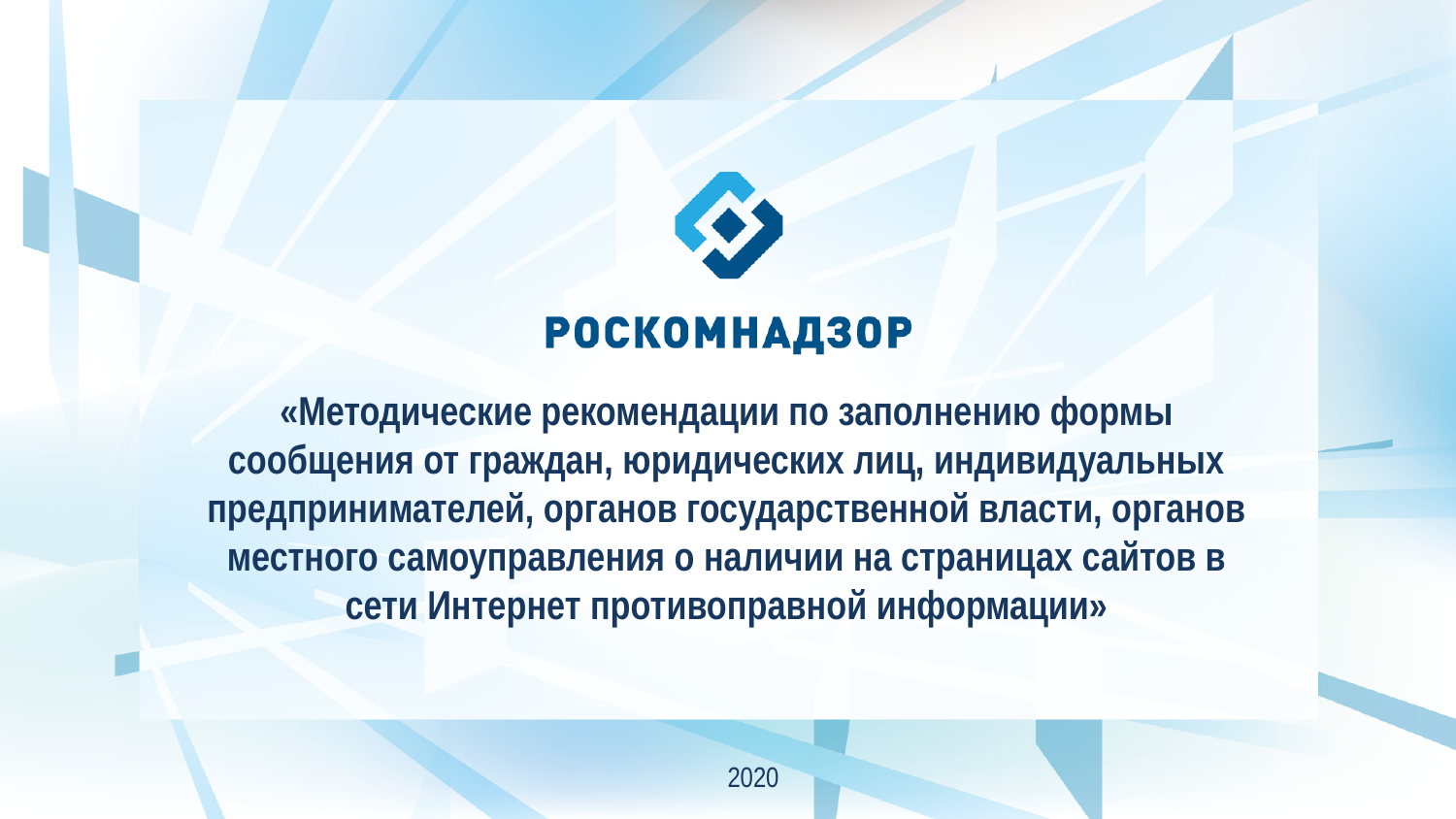

«Методические рекомендации по заполнению формы сообщения от граждан, юридических лиц, индивидуальных предпринимателей, органов государственной власти, органов местного самоуправления о наличии на страницах сайтов в сети Интернет противоправной информации»
2020